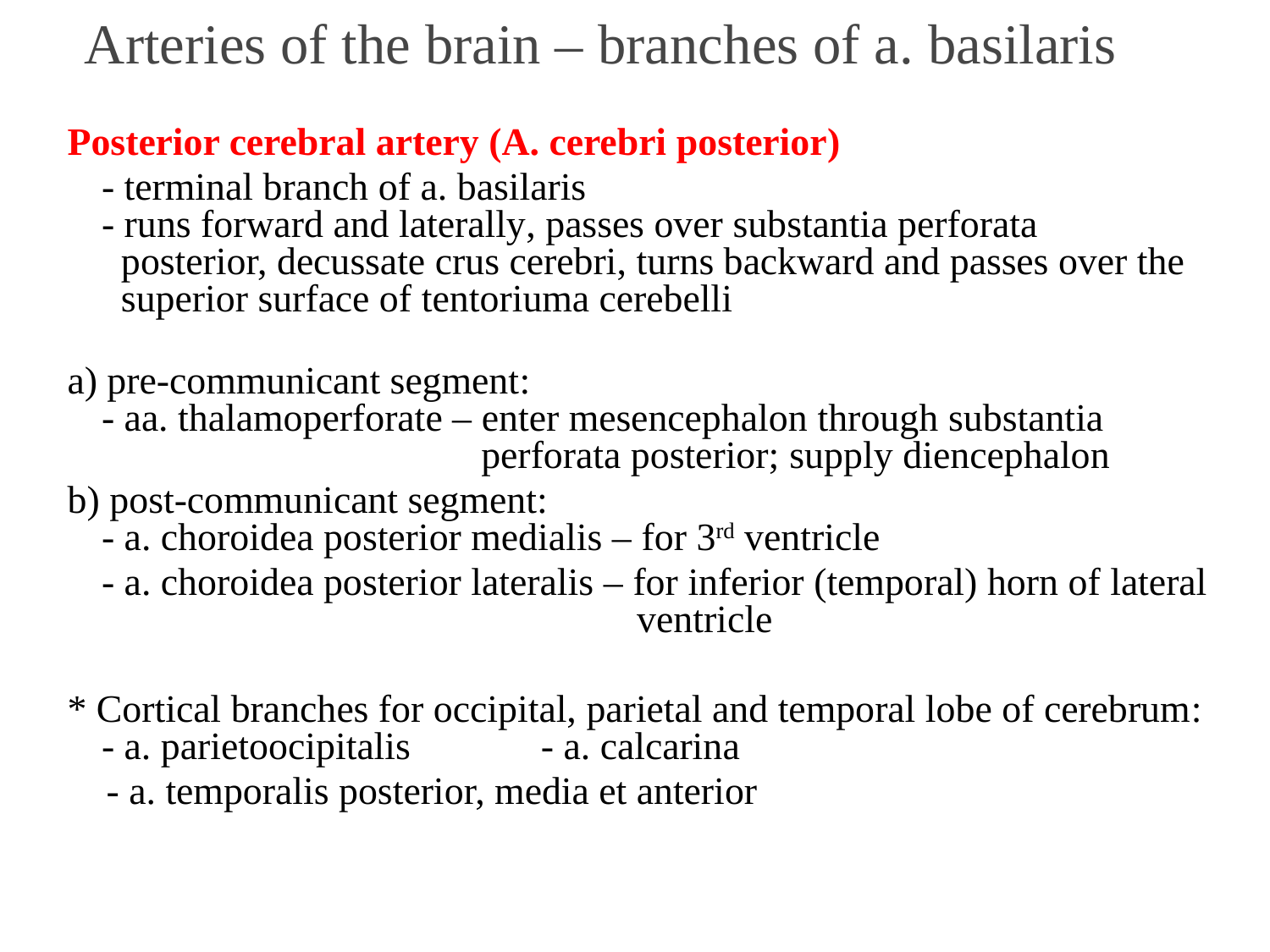

# Arteries of the brain – branches of a. basilaris
Posterior cerebral artery (A. cerebri posterior)
	- terminal branch of a. basilaris
- runs forward and laterally, passes over substantia perforata
  posterior, decussate crus cerebri, turns backward and passes over the
  superior surface of tentoriuma cerebelli
a) pre-communicant segment:
- аа. thalamoperforate – enter mesencephalon through substantia
                                       perforata posterior; supply diencephalon
b) post-communicant segment:
- a. choroidea posterior medialis – for 3rd ventricle
	- a. choroidea posterior lateralis – for inferior (temporal) horn of lateral
                                                       ventricle

* Cortical branches for occipital, parietal and temporal lobe of cerebrum:
- a. parietoocipitalis	      - a. calcarina
    - a. temporalis posterior, media et anterior